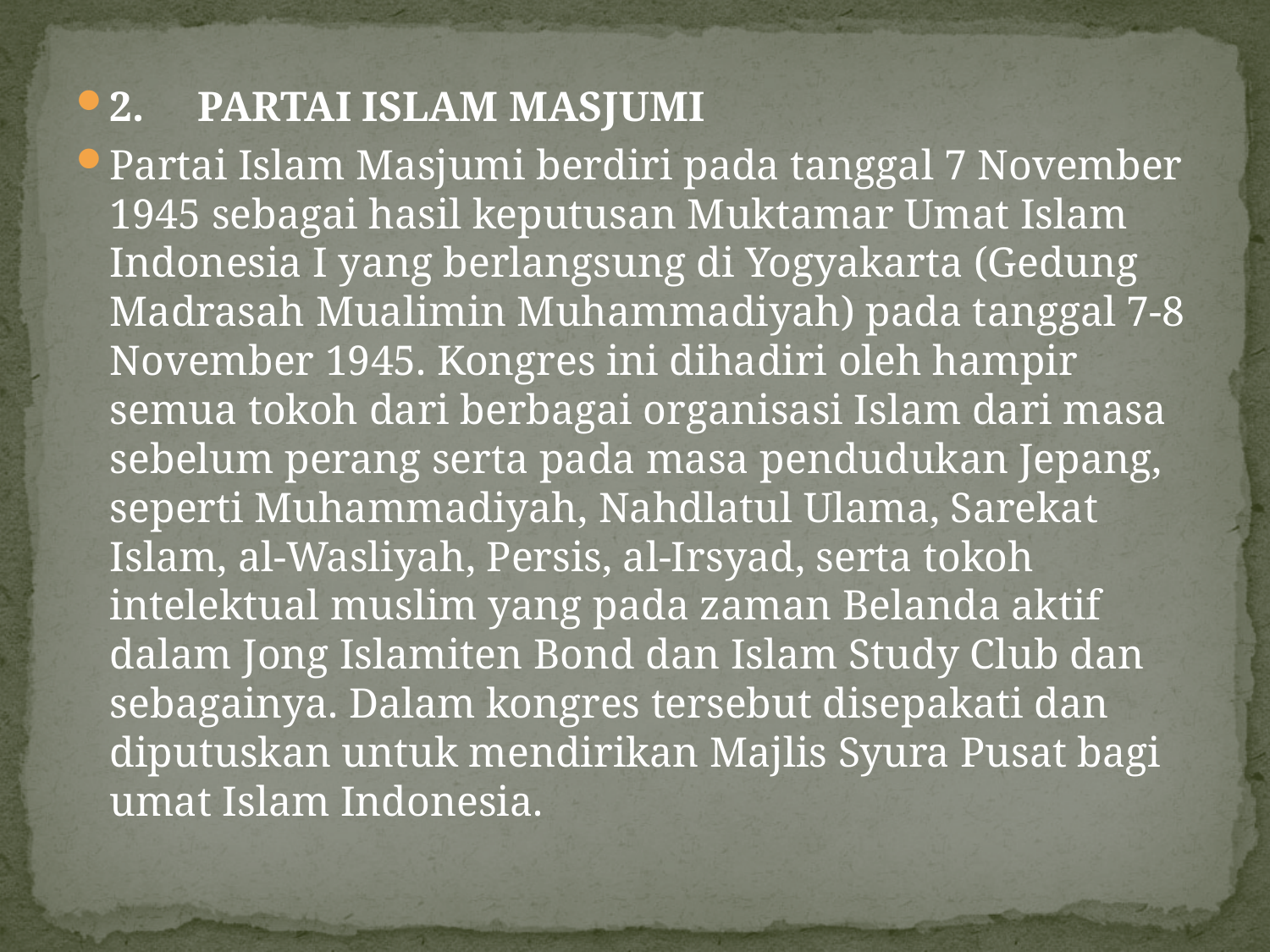

2.     PARTAI ISLAM MASJUMI
Partai Islam Masjumi berdiri pada tanggal 7 November 1945 sebagai hasil keputusan Muktamar Umat Islam Indonesia I yang berlangsung di Yogyakarta (Gedung Madrasah Mualimin Muhammadiyah) pada tanggal 7-8 November 1945. Kongres ini dihadiri oleh hampir semua tokoh dari berbagai organisasi Islam dari masa sebelum perang serta pada masa pendudukan Jepang, seperti Muhammadiyah, Nahdlatul Ulama, Sarekat Islam, al-Wasliyah, Persis, al-Irsyad, serta tokoh intelektual muslim yang pada zaman Belanda aktif dalam Jong Islamiten Bond dan Islam Study Club dan sebagainya. Dalam kongres tersebut disepakati dan diputuskan untuk mendirikan Majlis Syura Pusat bagi umat Islam Indonesia.